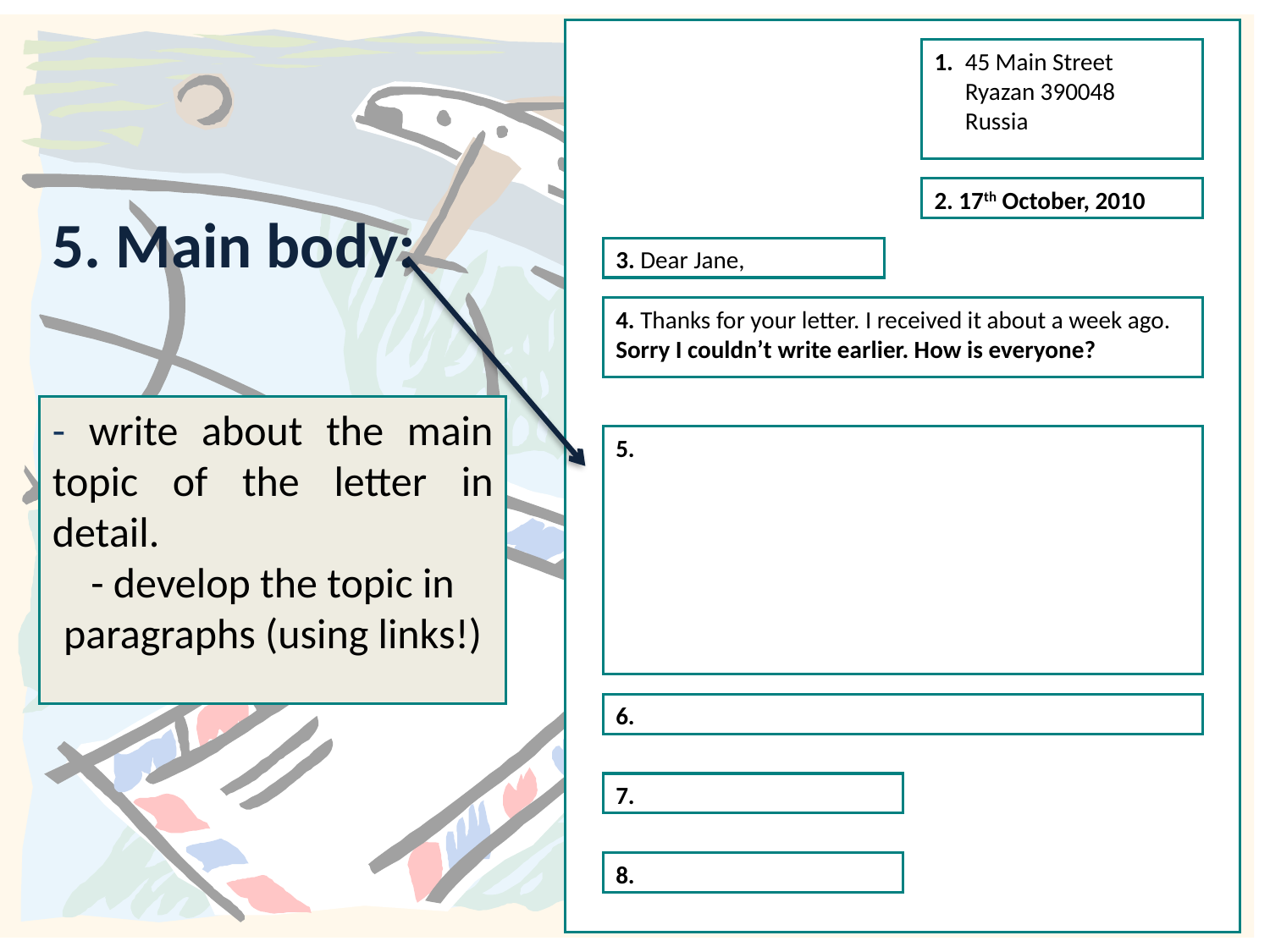

1.
2. 17th October, 2010
3. Dear Jane,

4. Thanks for your letter. I received it about a week ago. Sorry I couldn’t write earlier. How is everyone?

5.
6.
7.
8.
45 Main Street
Ryazan 390048
Russia
5. Main body:
- write about the main topic of the letter in detail.
- develop the topic in paragraphs (using links!)